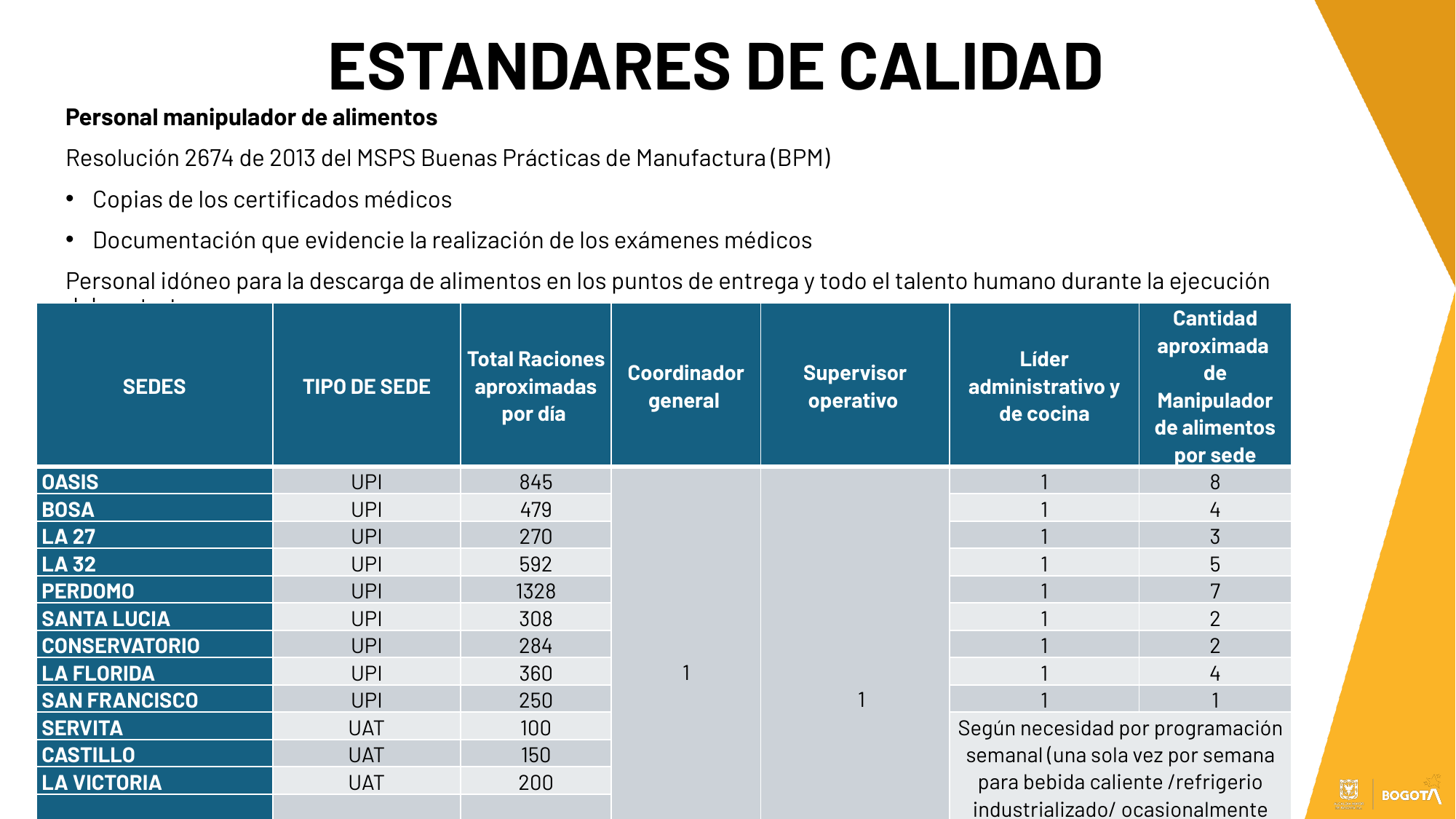

# ESTANDARES DE CALIDAD
Personal manipulador de alimentos
Resolución 2674 de 2013 del MSPS Buenas Prácticas de Manufactura (BPM)
Copias de los certificados médicos
Documentación que evidencie la realización de los exámenes médicos
Personal idóneo para la descarga de alimentos en los puntos de entrega y todo el talento humano durante la ejecución del contrato
| SEDES | TIPO DE SEDE | Total Raciones aproximadas por día | Coordinador general | Supervisor operativo | Líder administrativo y de cocina | Cantidad aproximada de Manipulador de alimentos por sede |
| --- | --- | --- | --- | --- | --- | --- |
| OASIS | UPI | 845 | 1 | 1 | 1 | 8 |
| BOSA | UPI | 479 |  |  | 1 | 4 |
| LA 27 | UPI | 270 |  |  | 1 | 3 |
| LA 32 | UPI | 592 |  |  | 1 | 5 |
| PERDOMO | UPI | 1328 |  |  | 1 | 7 |
| SANTA LUCIA | UPI | 308 |  |  | 1 | 2 |
| CONSERVATORIO | UPI | 284 |  |  | 1 | 2 |
| LA FLORIDA | UPI | 360 |  |  | 1 | 4 |
| SAN FRANCISCO | UPI | 250 |  |  | 1 | 1 |
| SERVITA | UAT | 100 |  |  | Según necesidad por programación semanal (una sola vez por semana para bebida caliente /refrigerio industrializado/ ocasionalmente desayuno en SERVITA |  |
| CASTILLO | UAT | 150 |  |  |  |  |
| LA VICTORIA | UAT | 200 |  |  |  |  |
| BELEN | UAT | 100 |  |  |  |  |